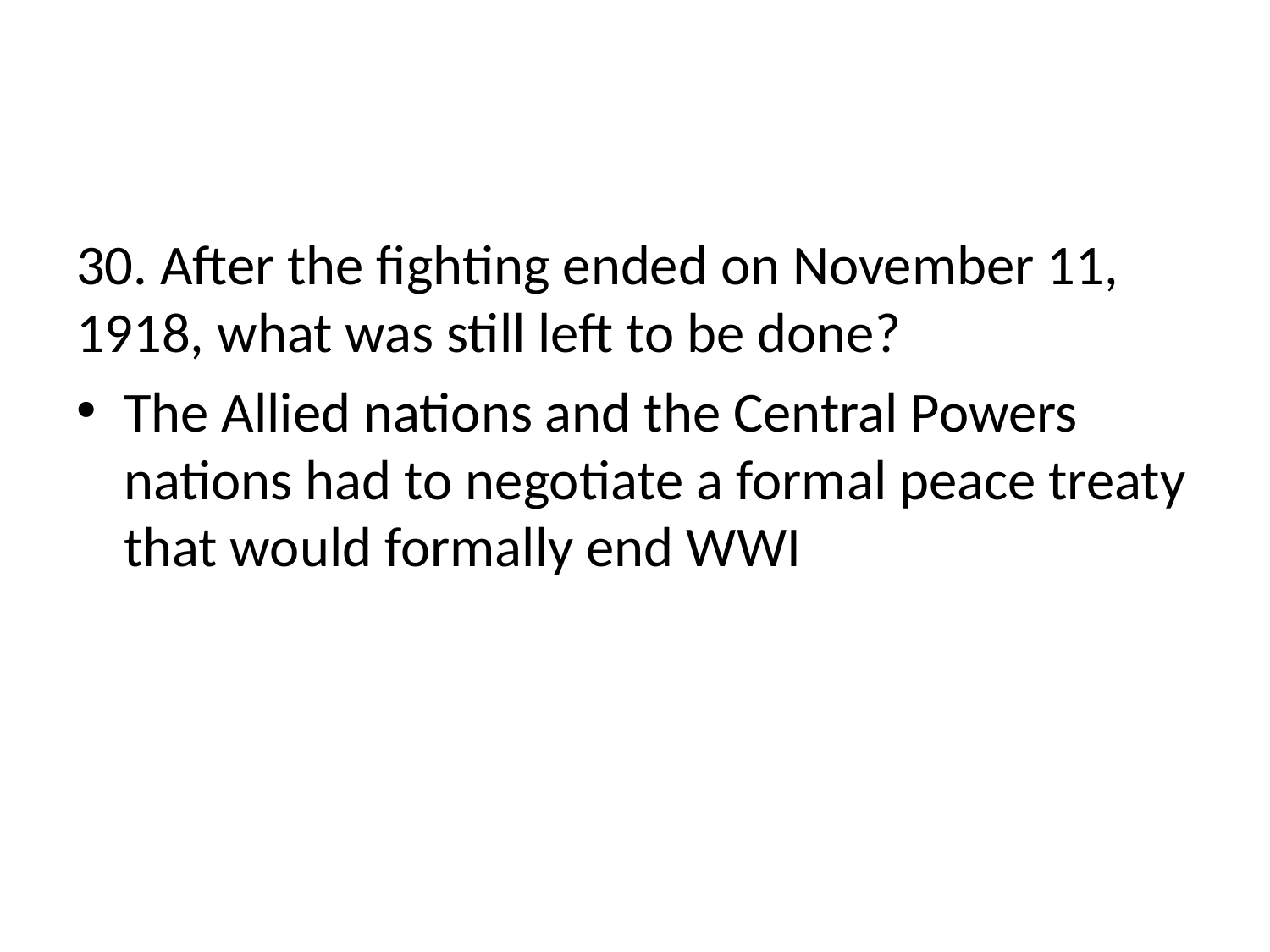

#
30. After the fighting ended on November 11, 1918, what was still left to be done?
The Allied nations and the Central Powers nations had to negotiate a formal peace treaty that would formally end WWI